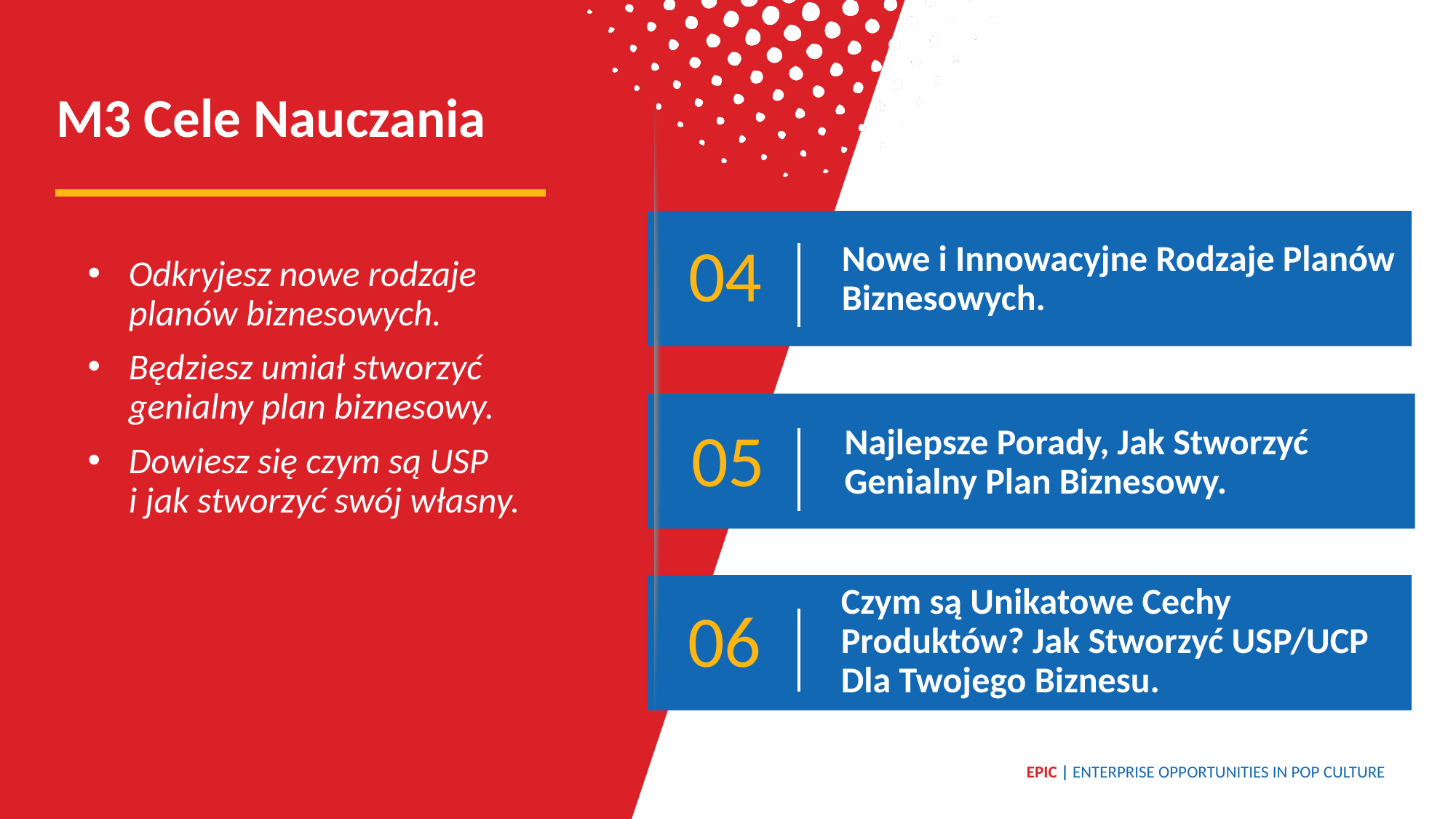

M3 Cele Nauczania
04
Nowe i Innowacyjne Rodzaje Planów Biznesowych.
Odkryjesz nowe rodzaje planów biznesowych.
Będziesz umiał stworzyć genialny plan biznesowy.
Dowiesz się czym są USP
i jak stworzyć swój własny.
Najlepsze Porady, Jak Stworzyć Genialny Plan Biznesowy.
05
Czym są Unikatowe Cechy Produktów? Jak Stworzyć USP/UCP Dla Twojego Biznesu.
06